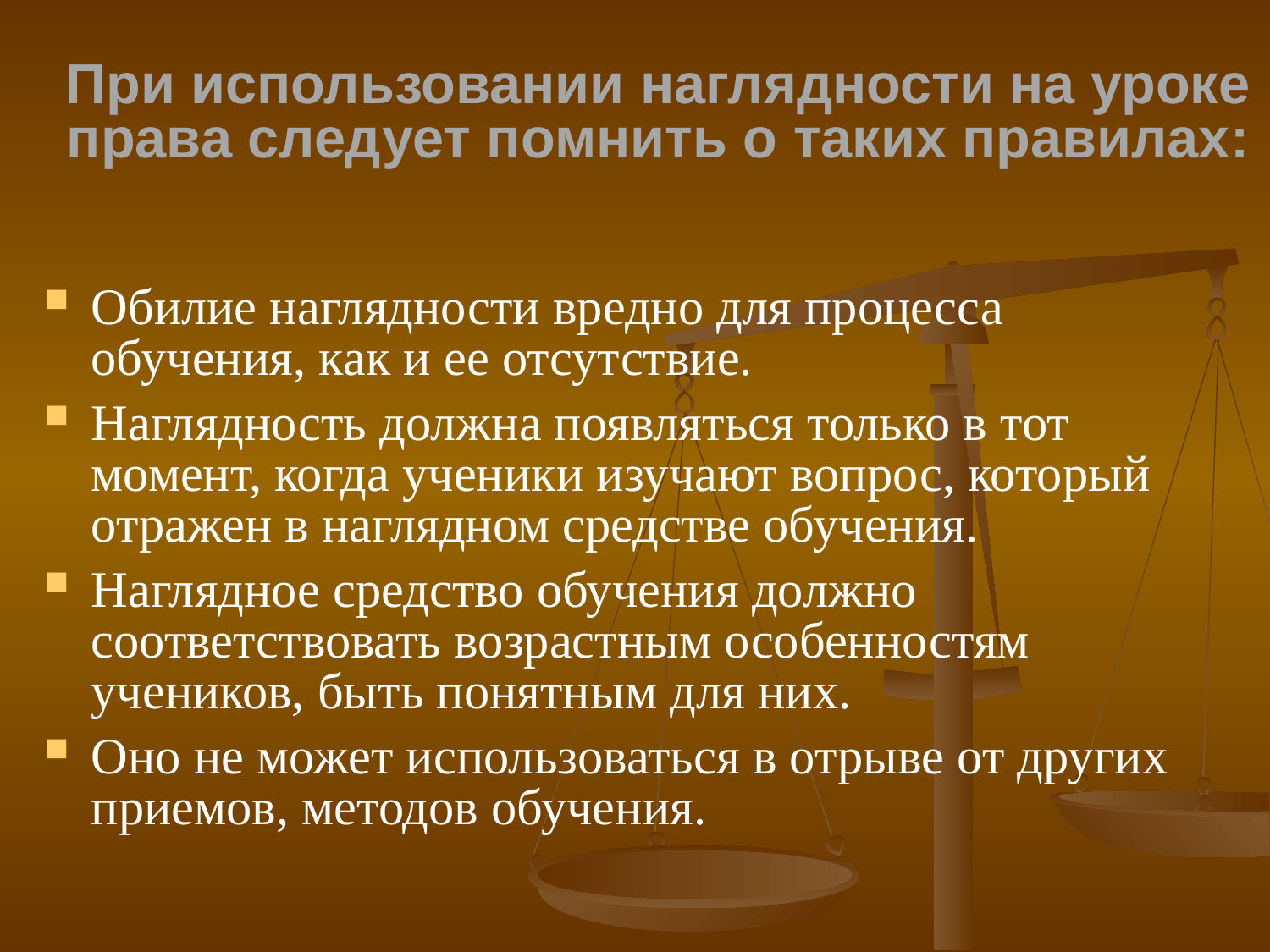

# При использовании наглядности на уроке права следует помнить о таких правилах:

Обилие наглядности вредно для процесса обучения, как и ее отсутствие.
Наглядность должна появляться только в тот момент, когда ученики изучают вопрос, который отражен в наглядном средстве обучения.
Наглядное средство обучения должно соответствовать возрастным особенностям учеников, быть понятным для них.
Оно не может использоваться в отрыве от других приемов, методов обучения.